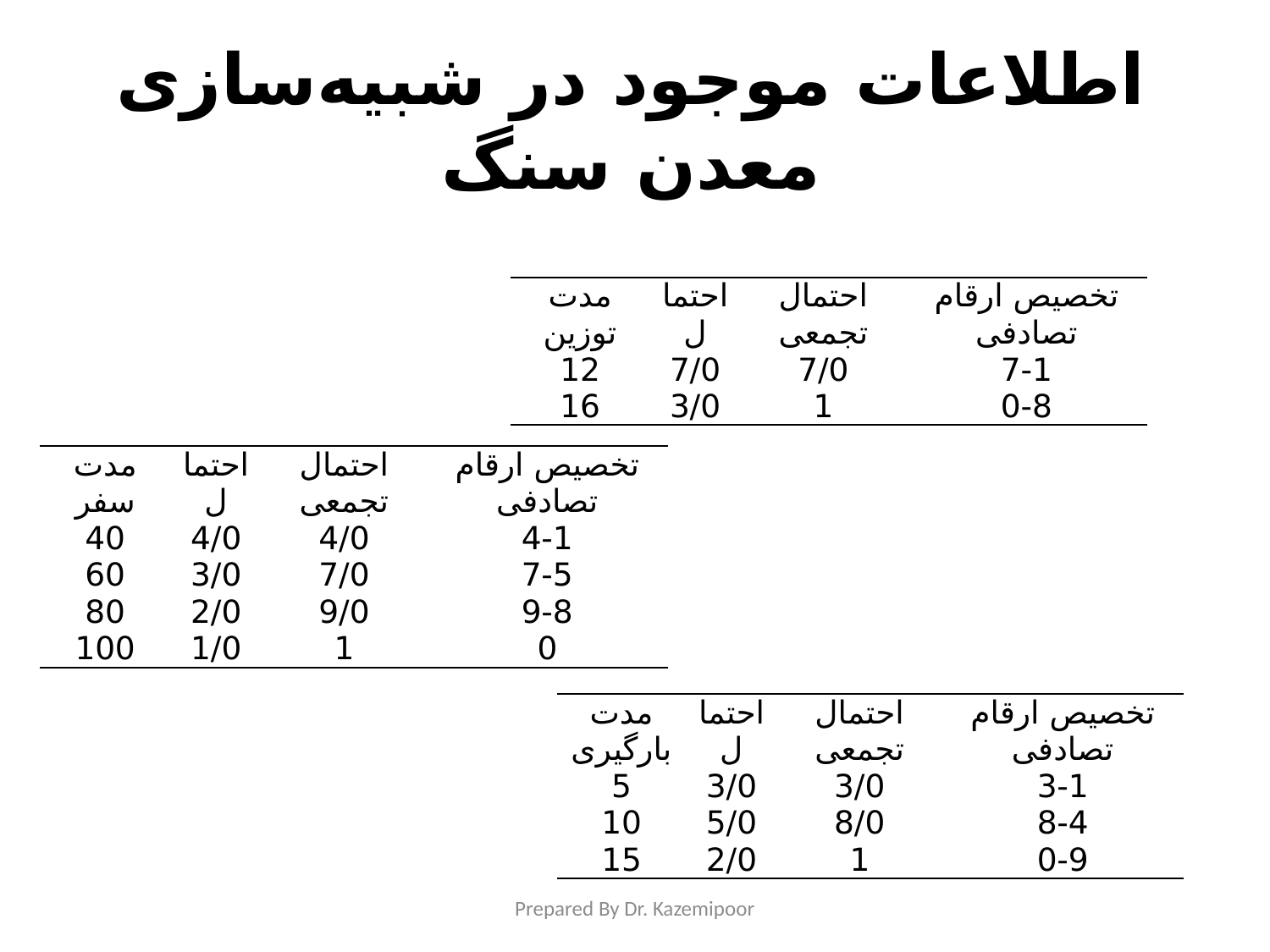

# اطلاعات موجود در شبیه‌سازی معدن سنگ
| مدت توزین | احتمال | احتمال تجمعی | تخصیص ارقام تصادفی |
| --- | --- | --- | --- |
| 12 | 7/0 | 7/0 | 7-1 |
| 16 | 3/0 | 1 | 0-8 |
| مدت سفر | احتمال | احتمال تجمعی | تخصیص ارقام تصادفی |
| --- | --- | --- | --- |
| 40 60 80 100 | 4/0 3/0 2/0 1/0 | 4/0 7/0 9/0 1 | 4-1 7-5 9-8 0 |
| مدت بارگیری | احتمال | احتمال تجمعی | تخصیص ارقام تصادفی |
| --- | --- | --- | --- |
| 5 10 15 | 3/0 5/0 2/0 | 3/0 8/0 1 | 3-1 8-4 0-9 |
Prepared By Dr. Kazemipoor